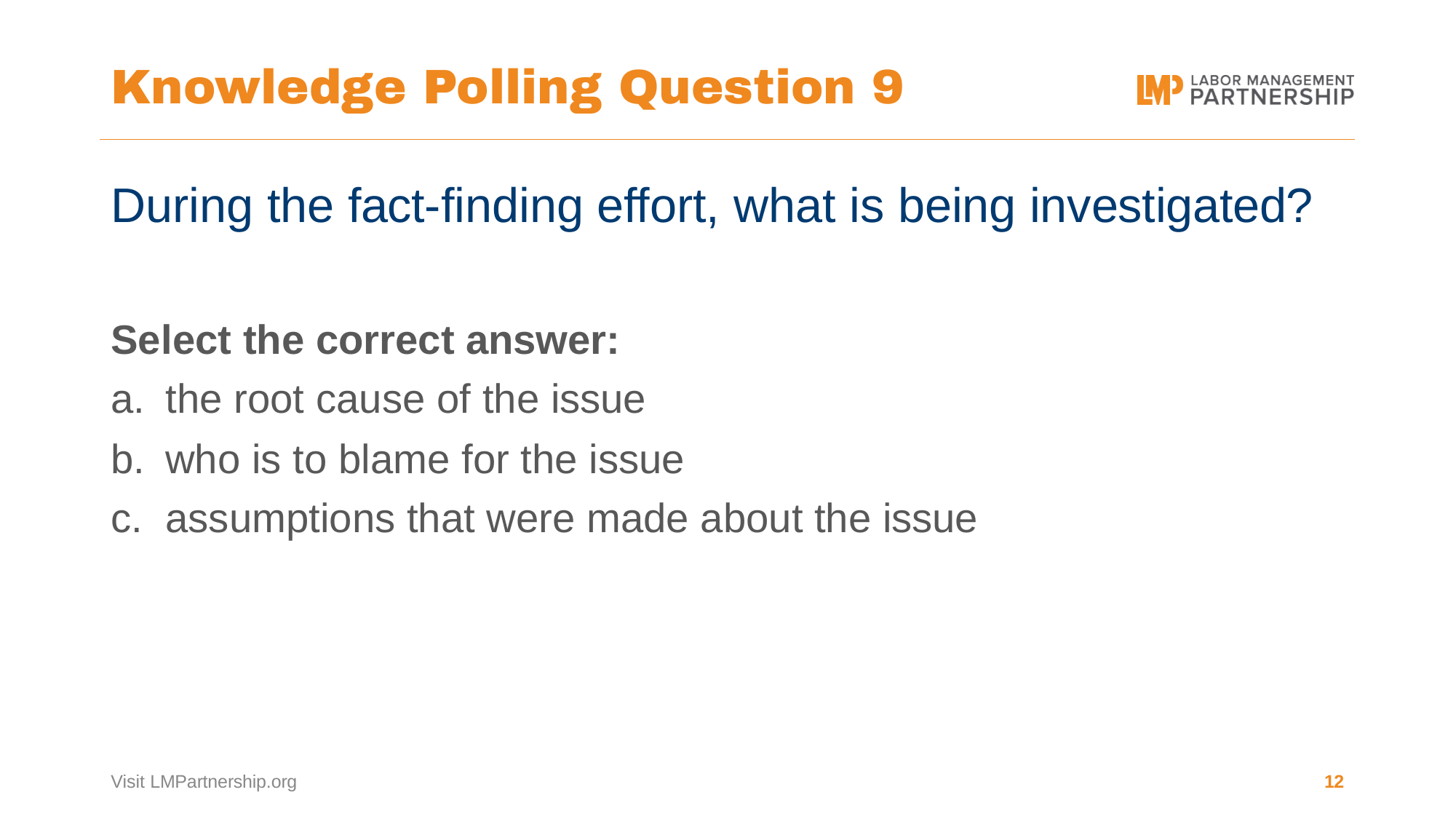

# Knowledge Polling Question 9
During the fact-finding effort, what is being investigated?

Select the correct answer:
the root cause of the issue
who is to blame for the issue
assumptions that were made about the issue
Visit LMPartnership.org
12